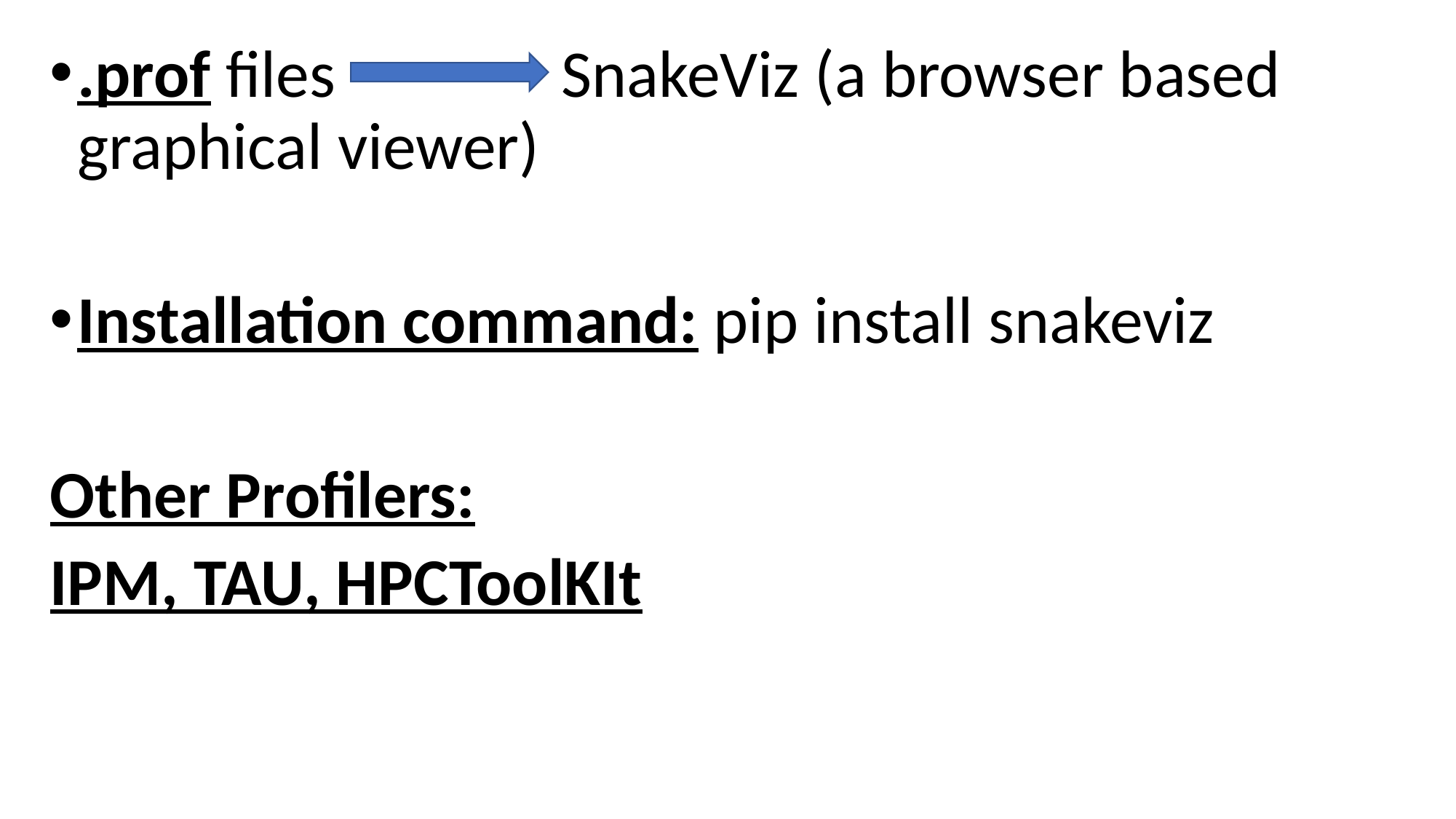

.prof files               SnakeViz (a browser based graphical viewer)

Installation command: pip install snakeviz

Other Profilers:
IPM, TAU, HPCToolKIt